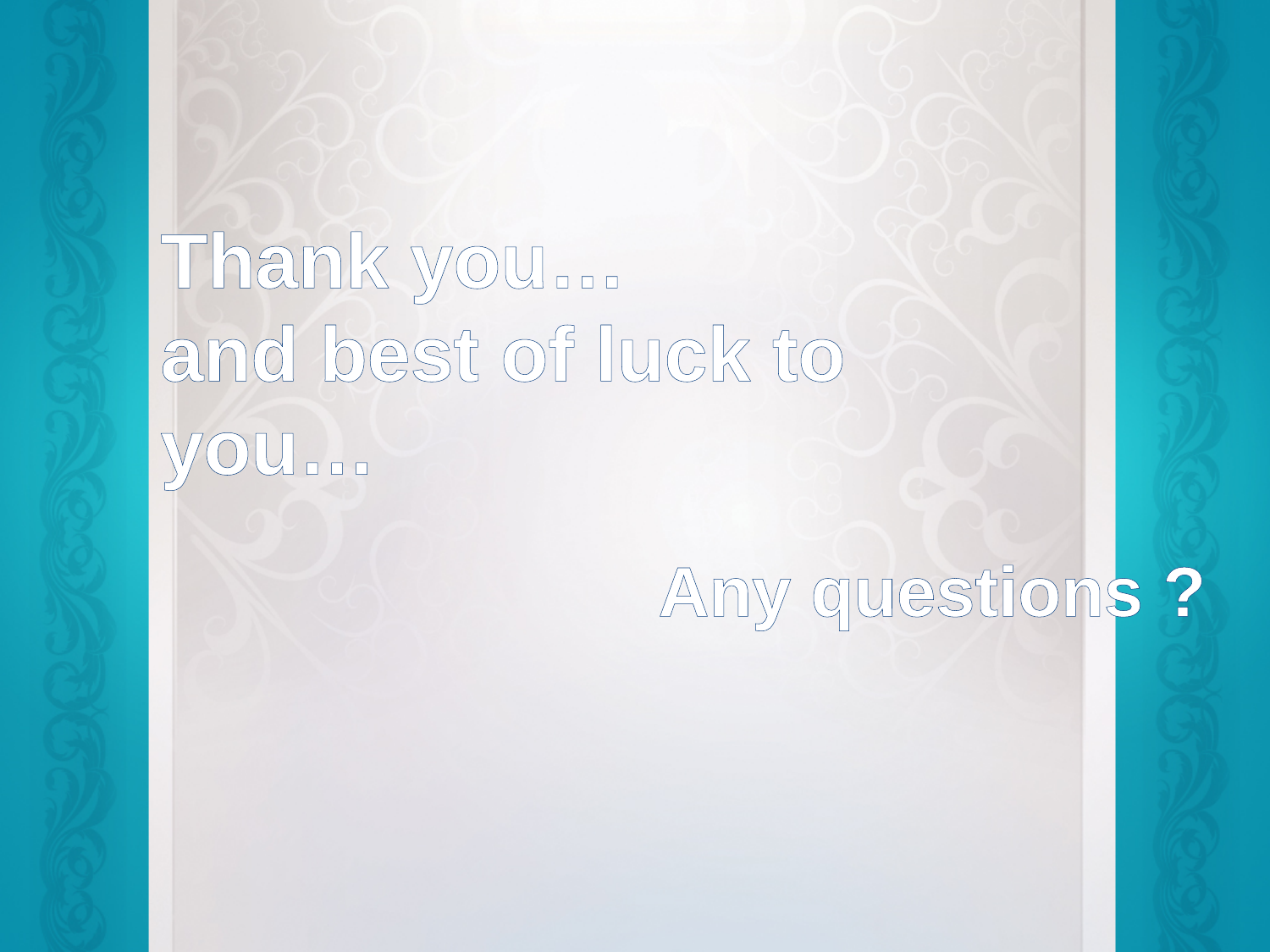

# Thank you… and best of luck to you…
Any questions ?